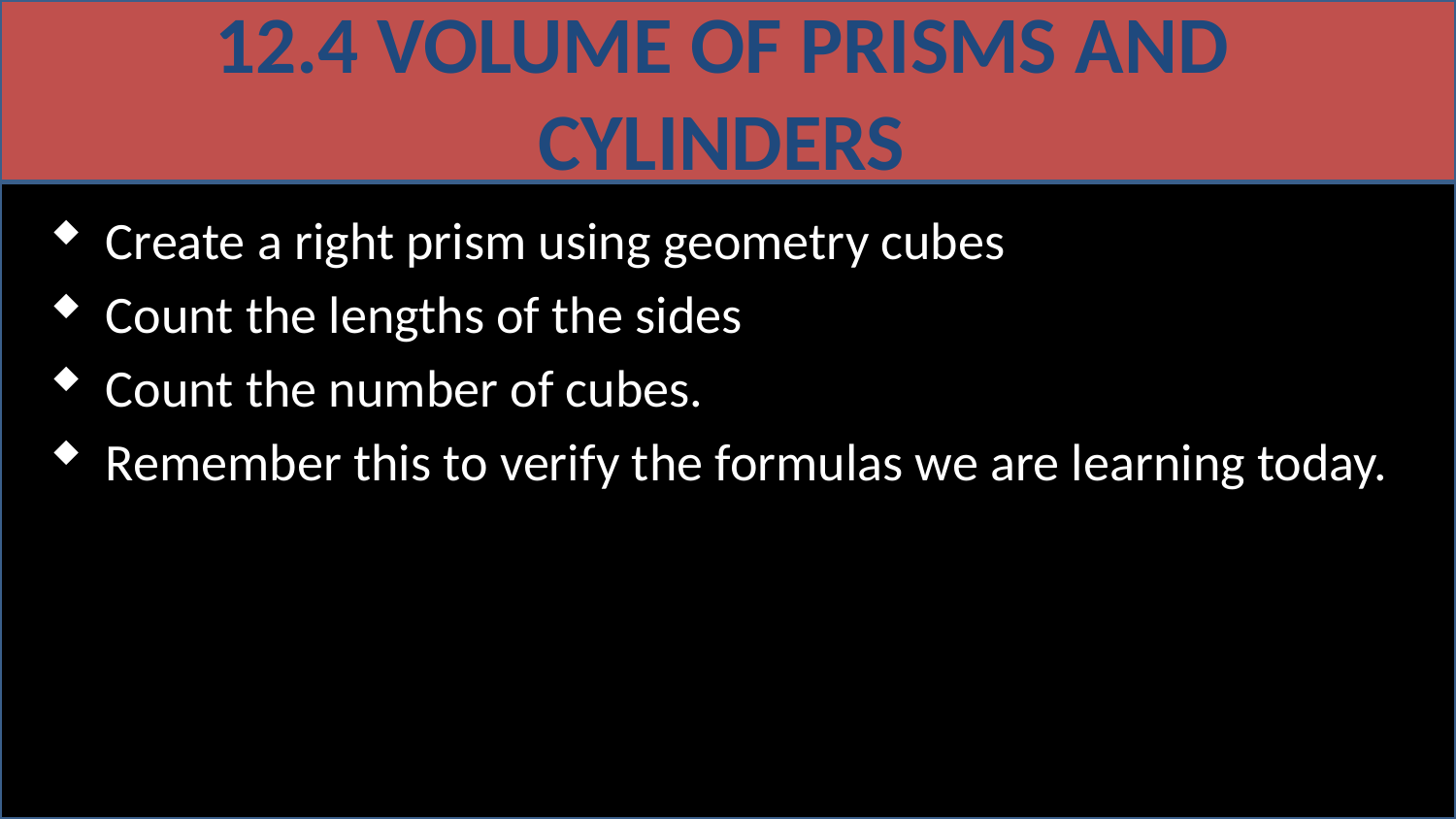

# 12.4 Volume of Prisms and Cylinders
Create a right prism using geometry cubes
Count the lengths of the sides
Count the number of cubes.
Remember this to verify the formulas we are learning today.